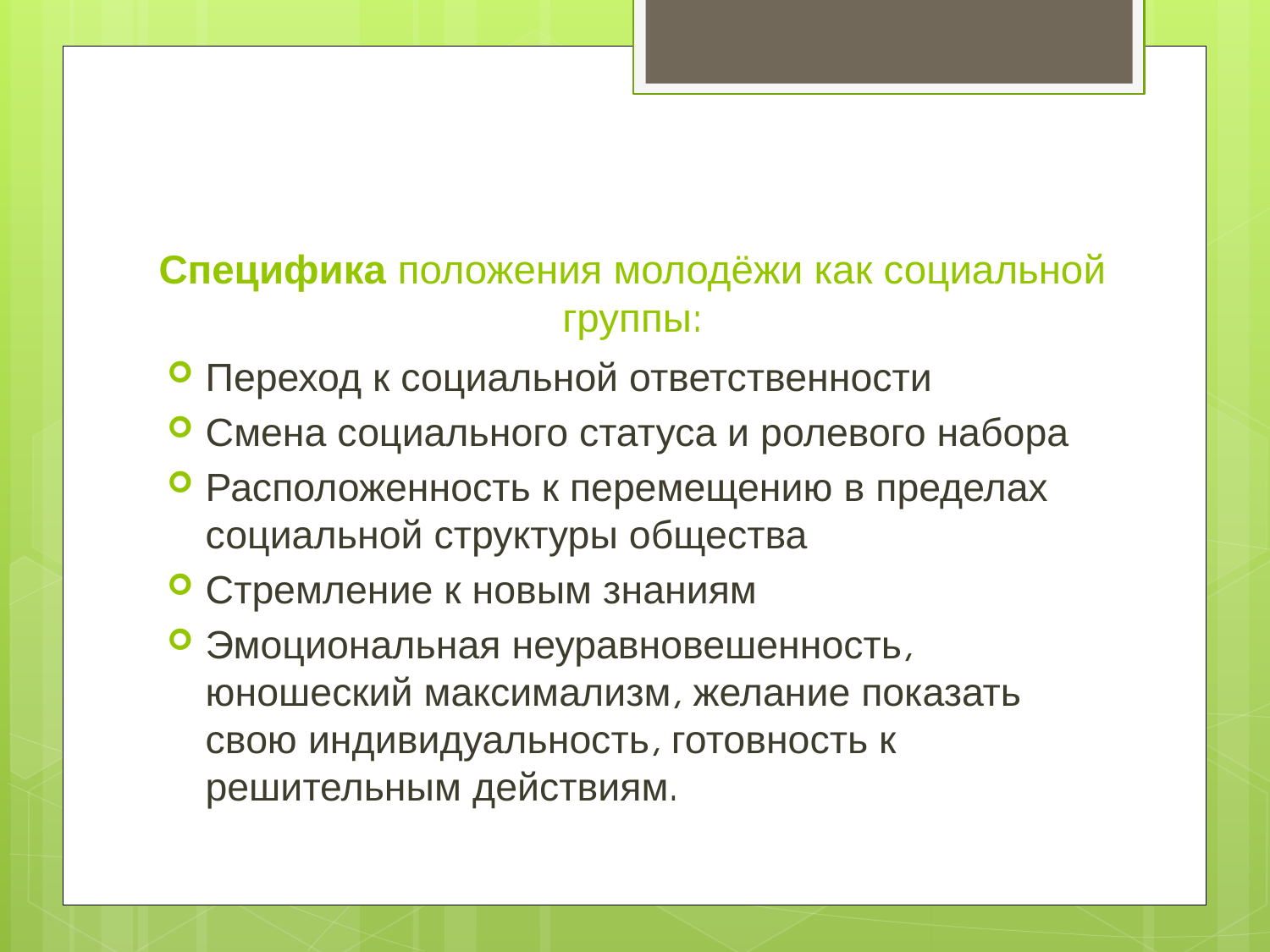

# Специфика положения молодёжи как социальной группы:
Переход к социальной ответственности
Смена социального статуса и ролевого набора
Расположенность к перемещению в пределах социальной структуры общества
Стремление к новым знаниям
Эмоциональная неуравновешенность, юношеский максимализм, желание показать свою индивидуальность, готовность к решительным действиям.